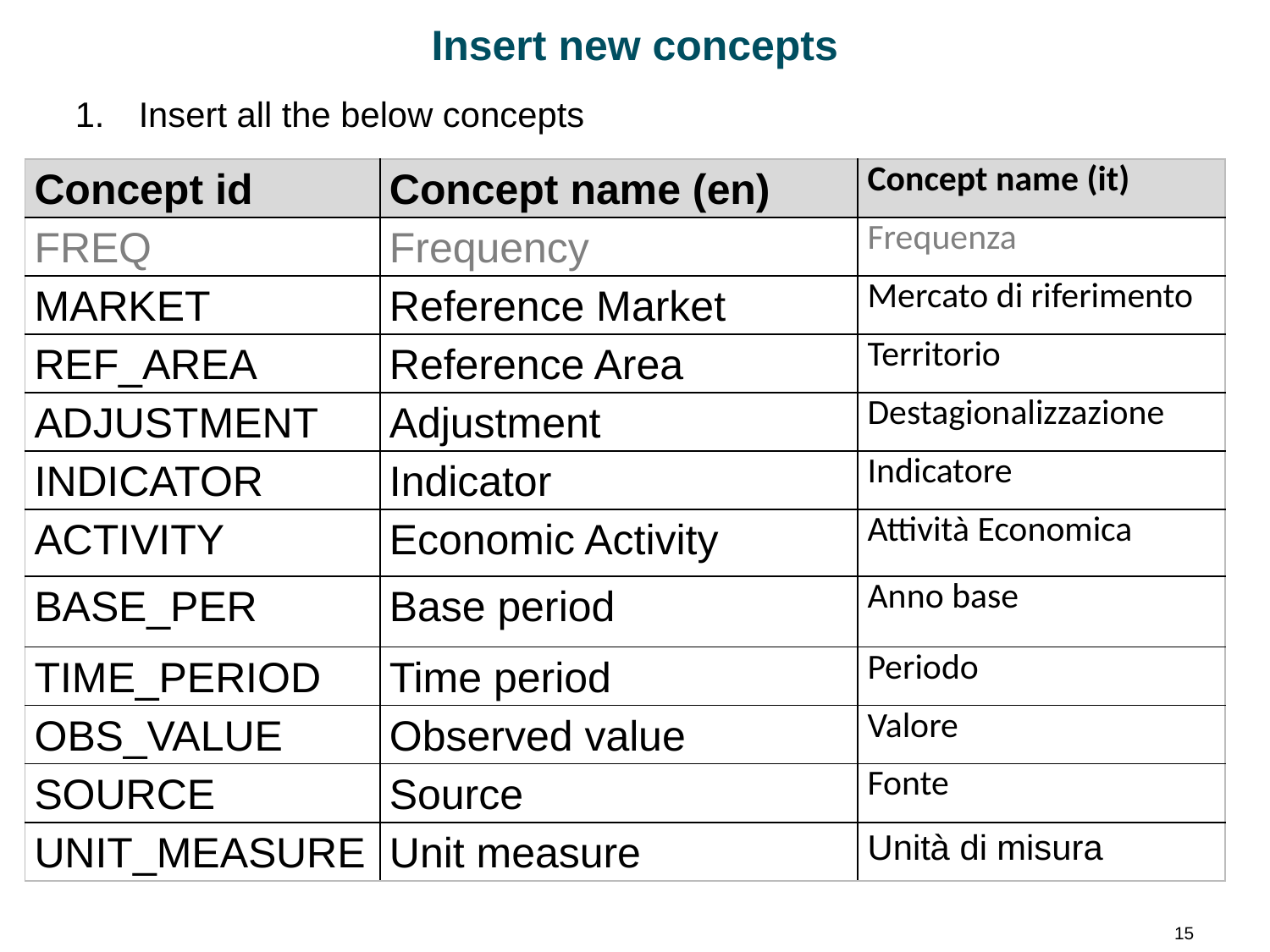

# Insert new concepts
Insert all the below concepts
| Concept id | Concept name (en) | Concept name (it) |
| --- | --- | --- |
| FREQ | Frequency | Frequenza |
| MARKET | Reference Market | Mercato di riferimento |
| REF\_AREA | Reference Area | Territorio |
| ADJUSTMENT | Adjustment | Destagionalizzazione |
| INDICATOR | Indicator | Indicatore |
| ACTIVITY | Economic Activity | Attività Economica |
| BASE\_PER | Base period | Anno base |
| TIME\_PERIOD | Time period | Periodo |
| OBS\_VALUE | Observed value | Valore |
| SOURCE | Source | Fonte |
| UNIT\_MEASURE | Unit measure | Unità di misura |
15